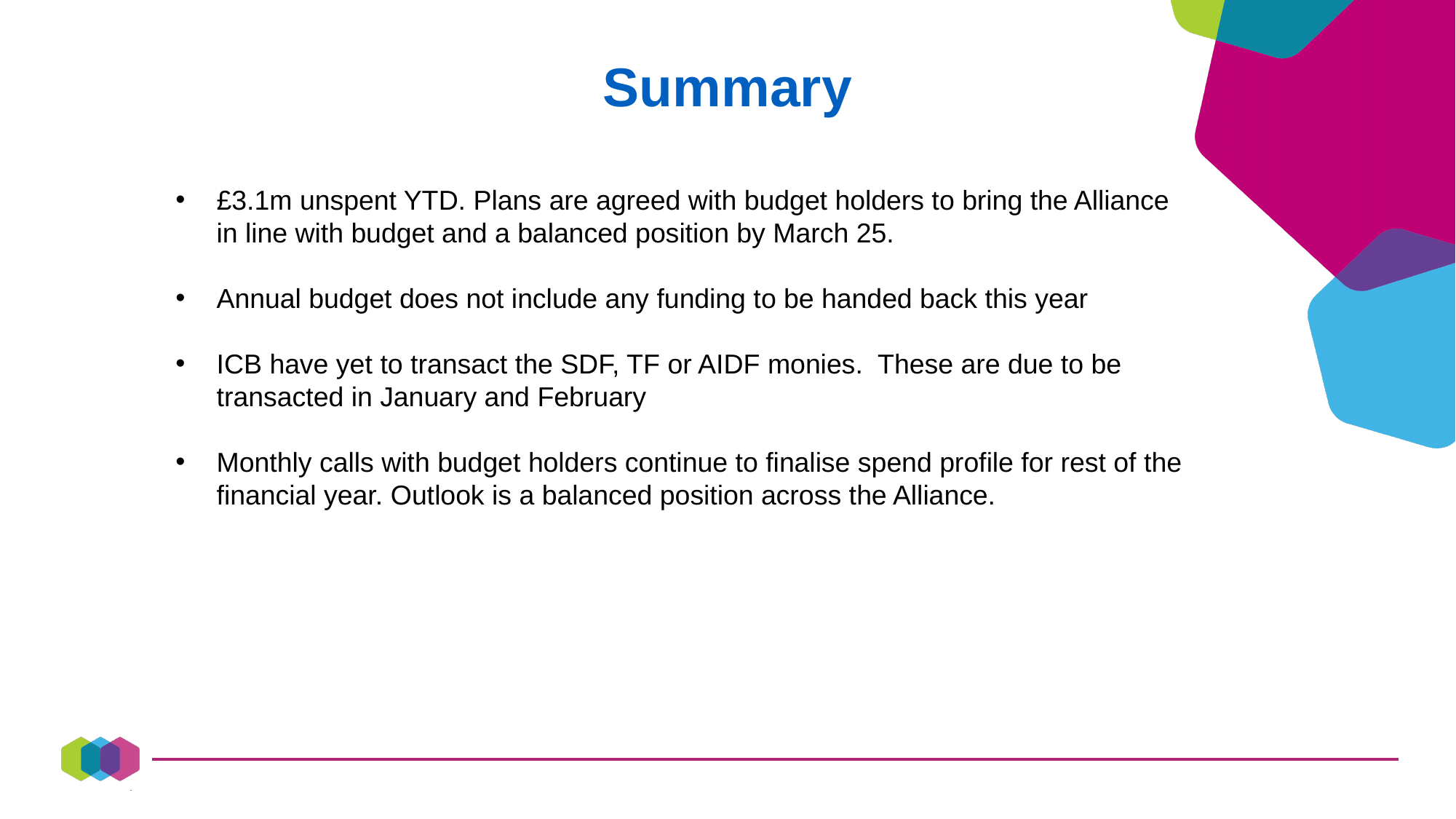

Summary
£3.1m unspent YTD. Plans are agreed with budget holders to bring the Alliance in line with budget and a balanced position by March 25.

Annual budget does not include any funding to be handed back this year

ICB have yet to transact the SDF, TF or AIDF monies.  These are due to be transacted in January and February

Monthly calls with budget holders continue to finalise spend profile for rest of the financial year. Outlook is a balanced position across the Alliance.